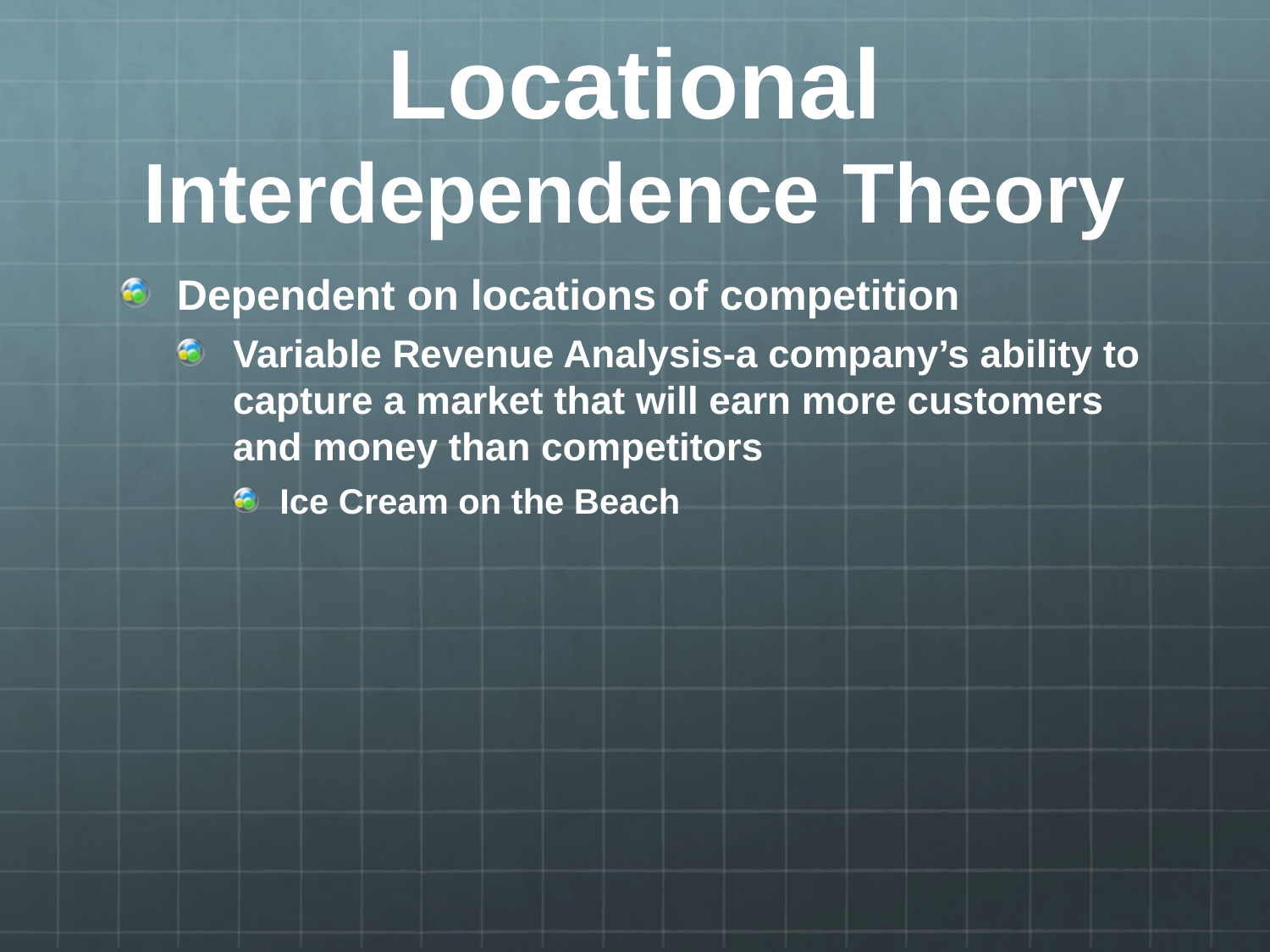

# Locational Interdependence Theory
Dependent on locations of competition
Variable Revenue Analysis-a company’s ability to capture a market that will earn more customers and money than competitors
Ice Cream on the Beach